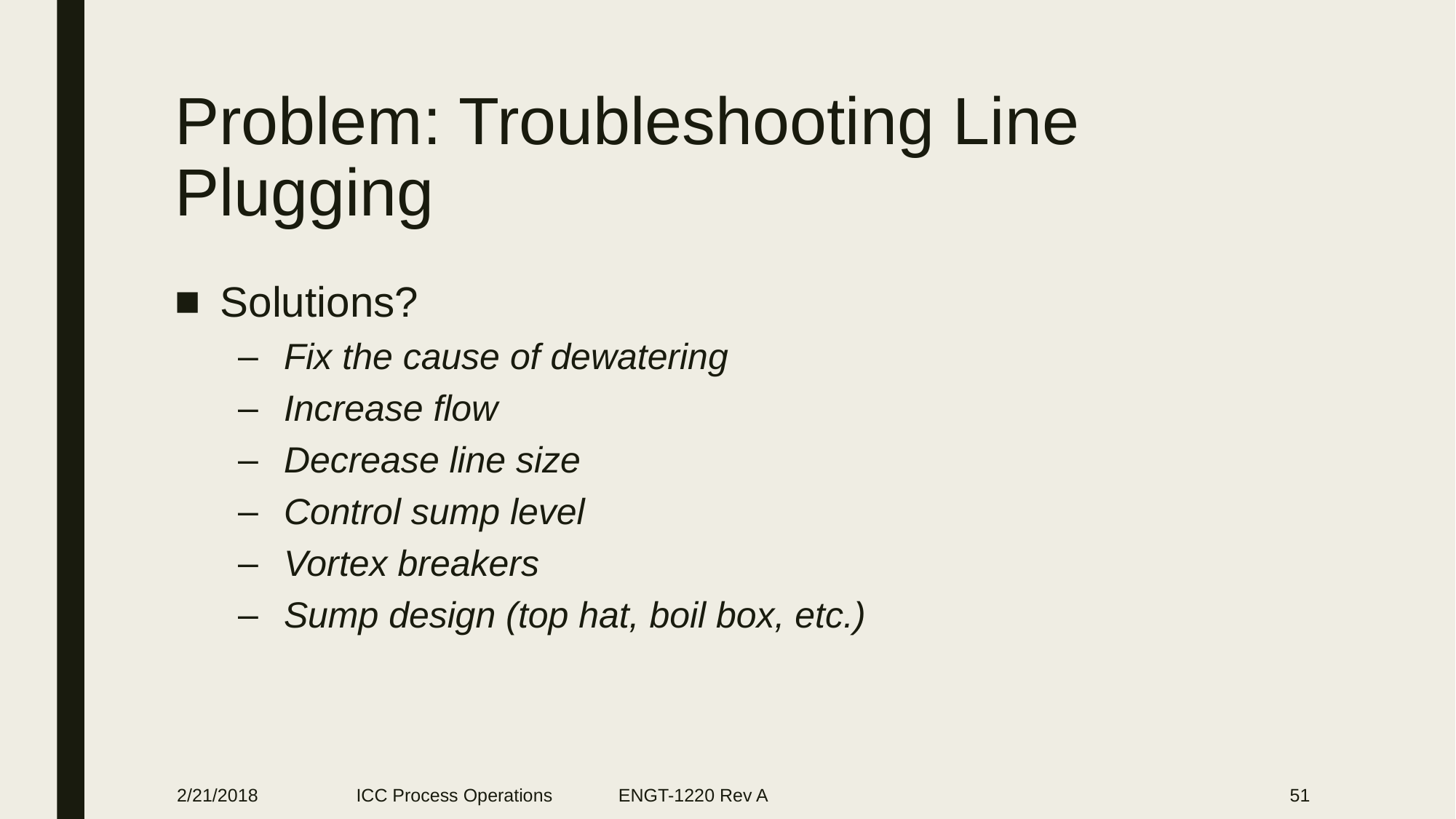

# Problem: Troubleshooting Line Plugging
Solutions?
Fix the cause of dewatering
Increase flow
Decrease line size
Control sump level
Vortex breakers
Sump design (top hat, boil box, etc.)
2/21/2018
ICC Process Operations             ENGT-1220 Rev A
51